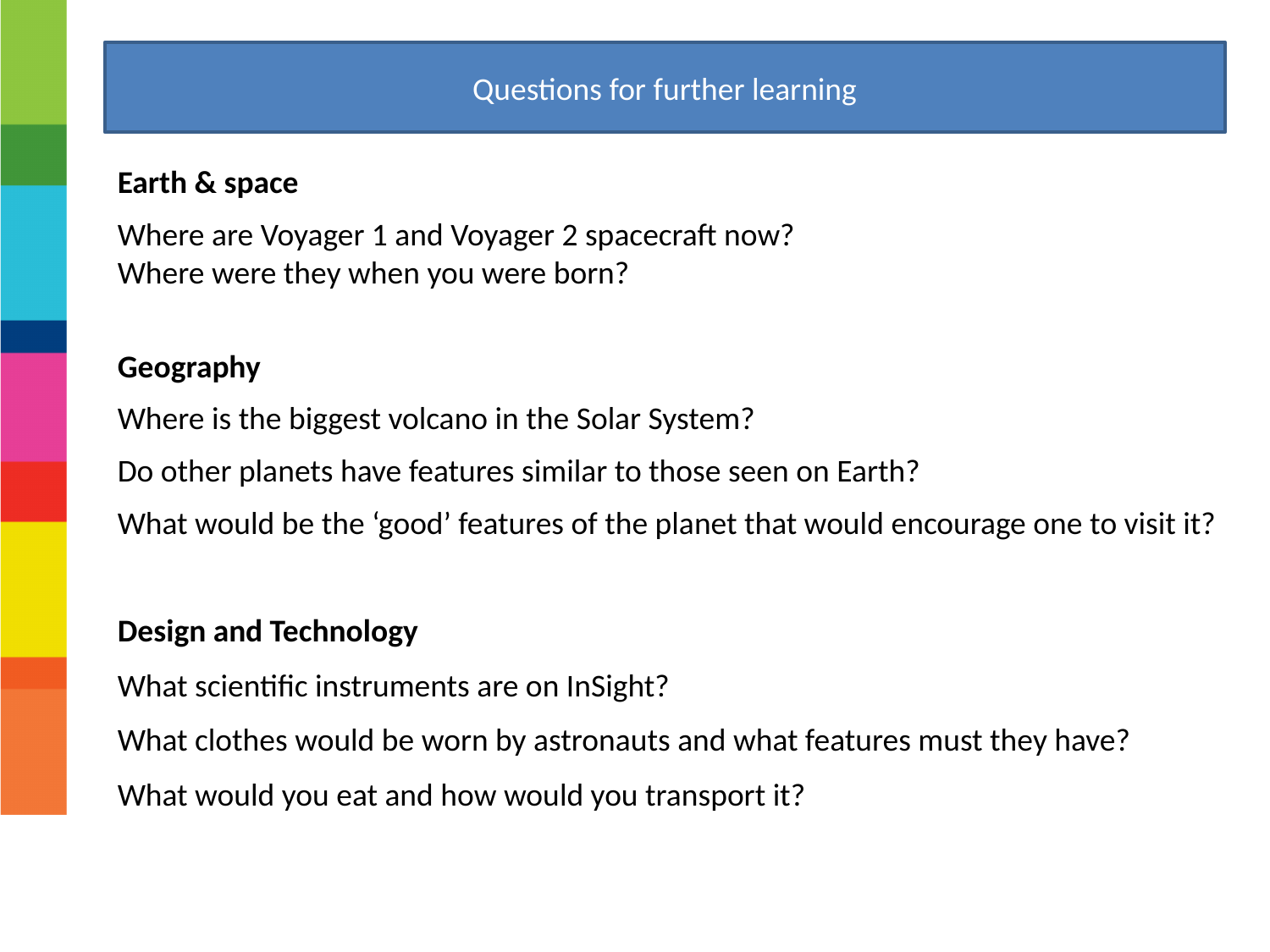

Questions for further learning
Earth & space
Where are Voyager 1 and Voyager 2 spacecraft now?
Where were they when you were born?

Geography
Where is the biggest volcano in the Solar System?
Do other planets have features similar to those seen on Earth?
What would be the ‘good’ features of the planet that would encourage one to visit it?
Design and Technology
What scientific instruments are on InSight?
What clothes would be worn by astronauts and what features must they have?
What would you eat and how would you transport it?